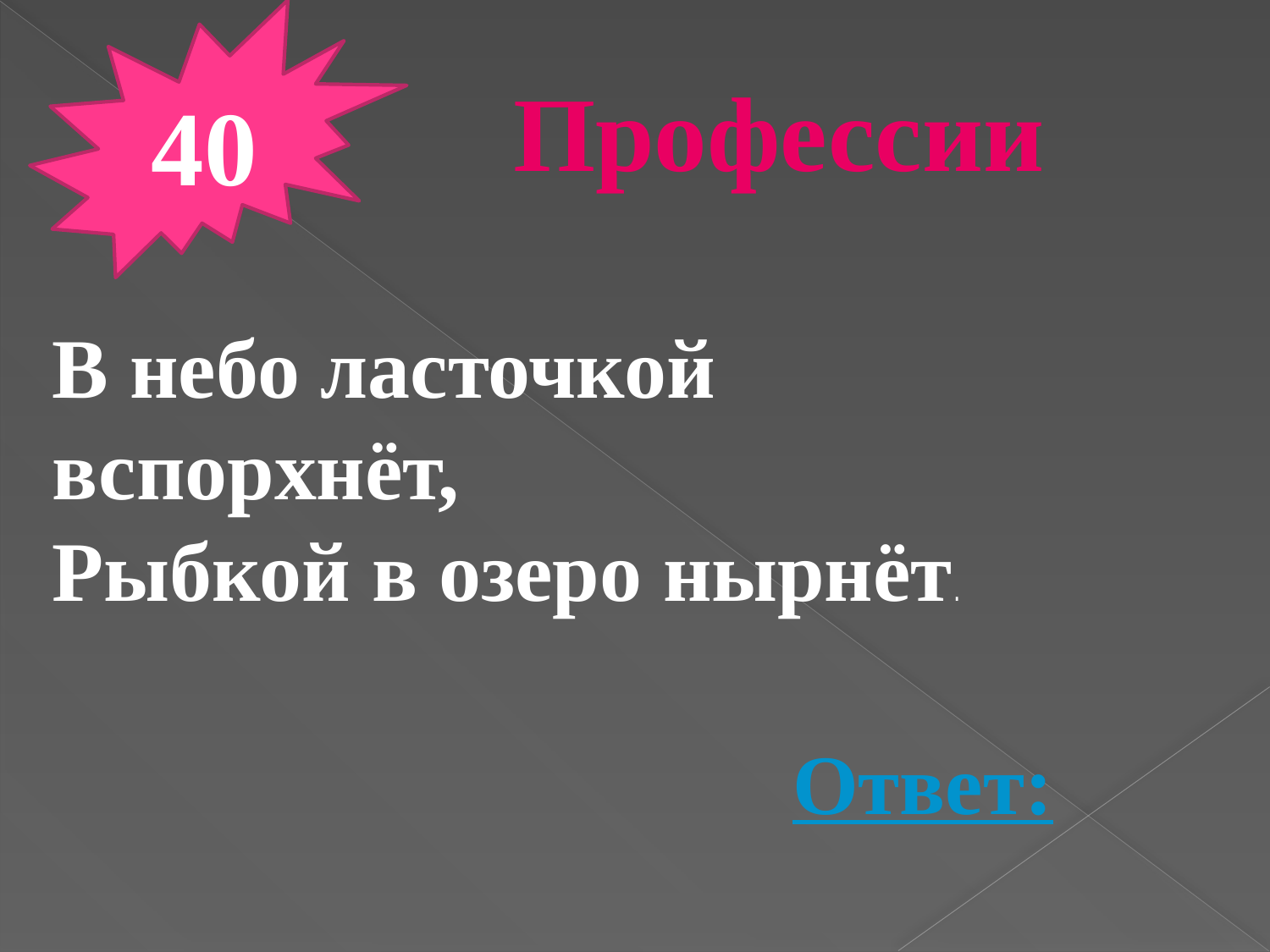

40
Профессии
В небо ласточкой вспорхнёт,
Рыбкой в озеро нырнёт.
Ответ: